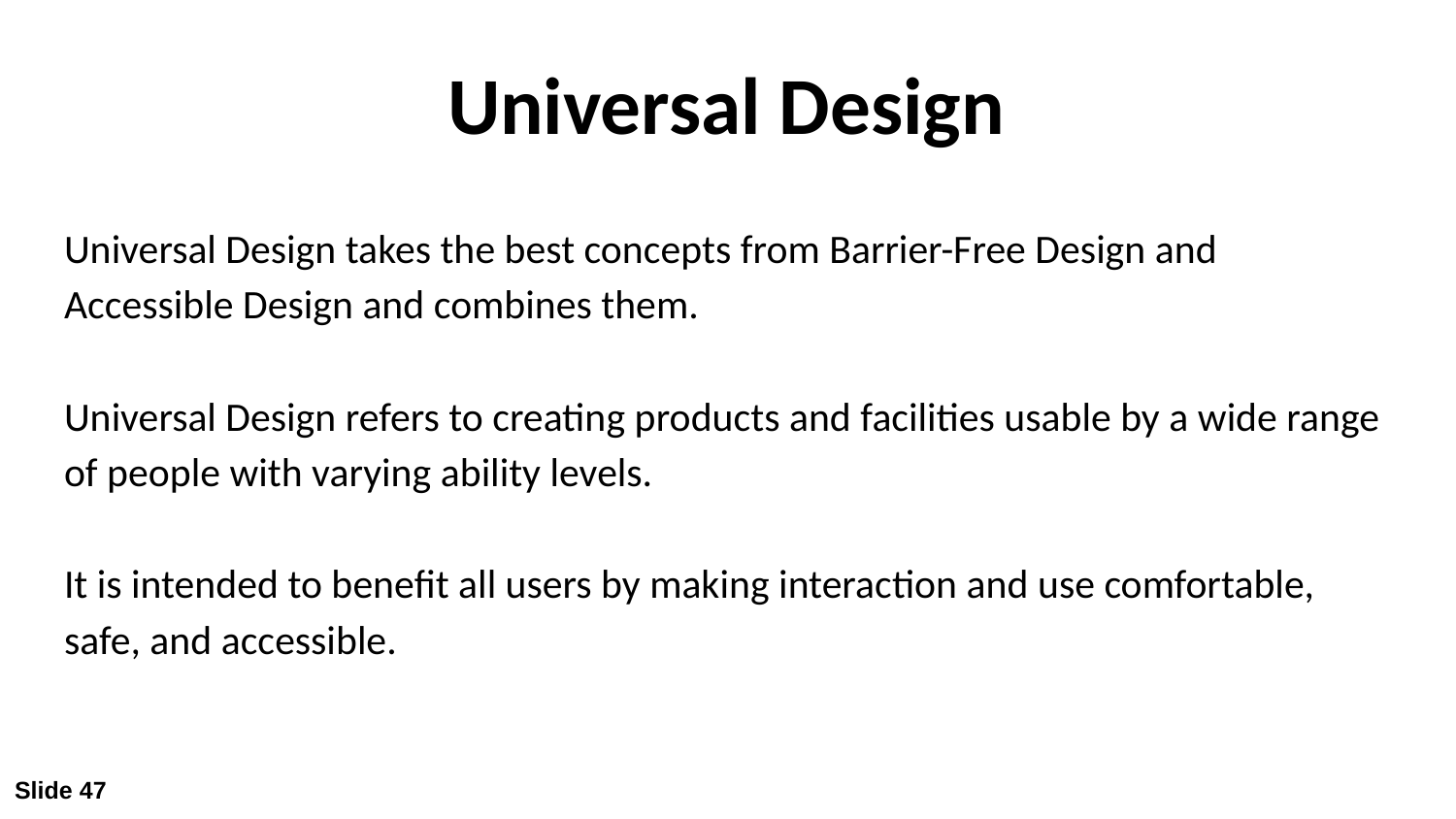

# Universal Design
Universal Design takes the best concepts from Barrier-Free Design and Accessible Design and combines them.

Universal Design refers to creating products and facilities usable by a wide range of people with varying ability levels.

It is intended to benefit all users by making interaction and use comfortable, safe, and accessible.
Slide 47